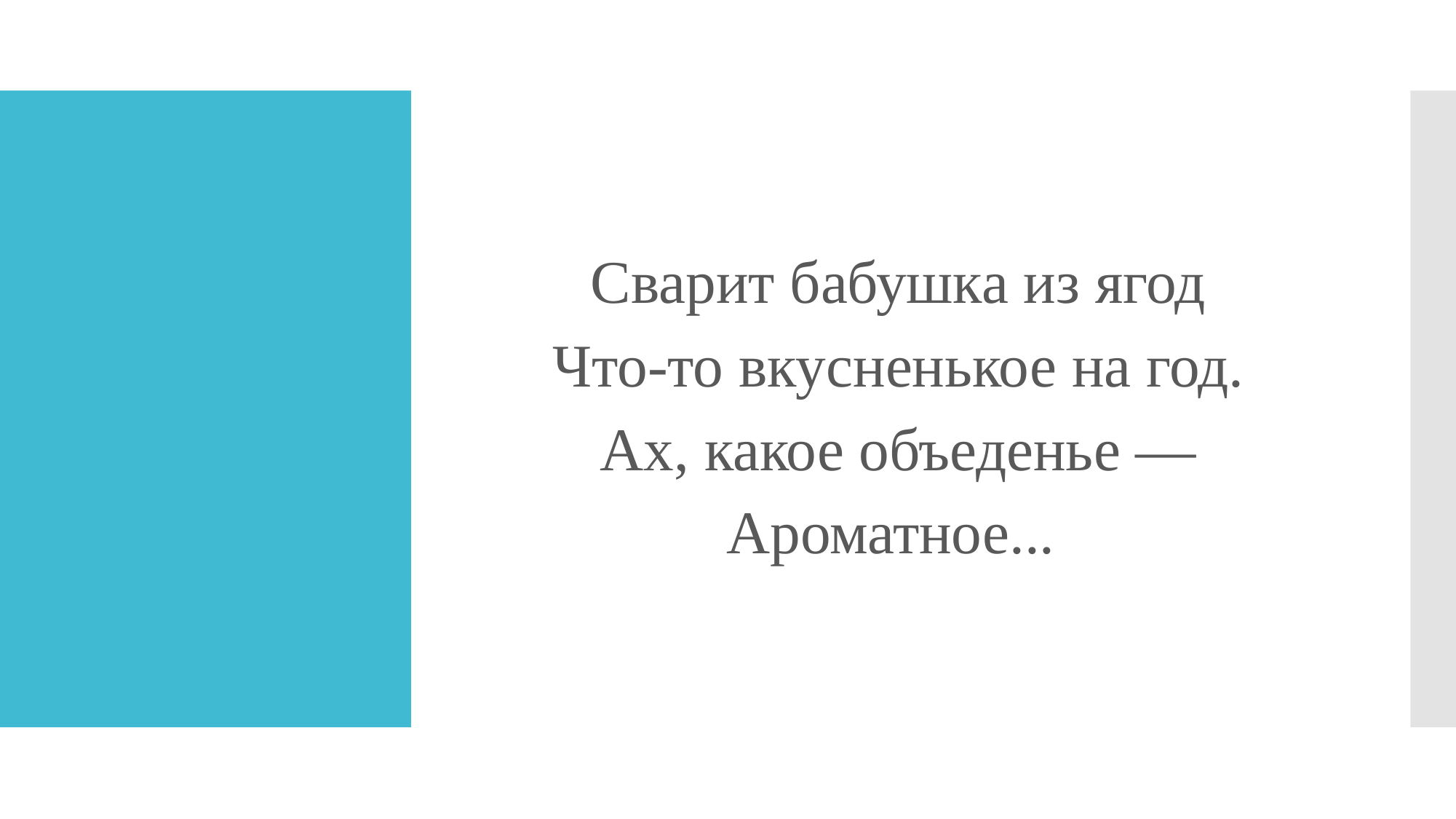

Сварит бабушка из ягод
Что-то вкусненькое на год.
Ах, какое объеденье —
Ароматное...
#